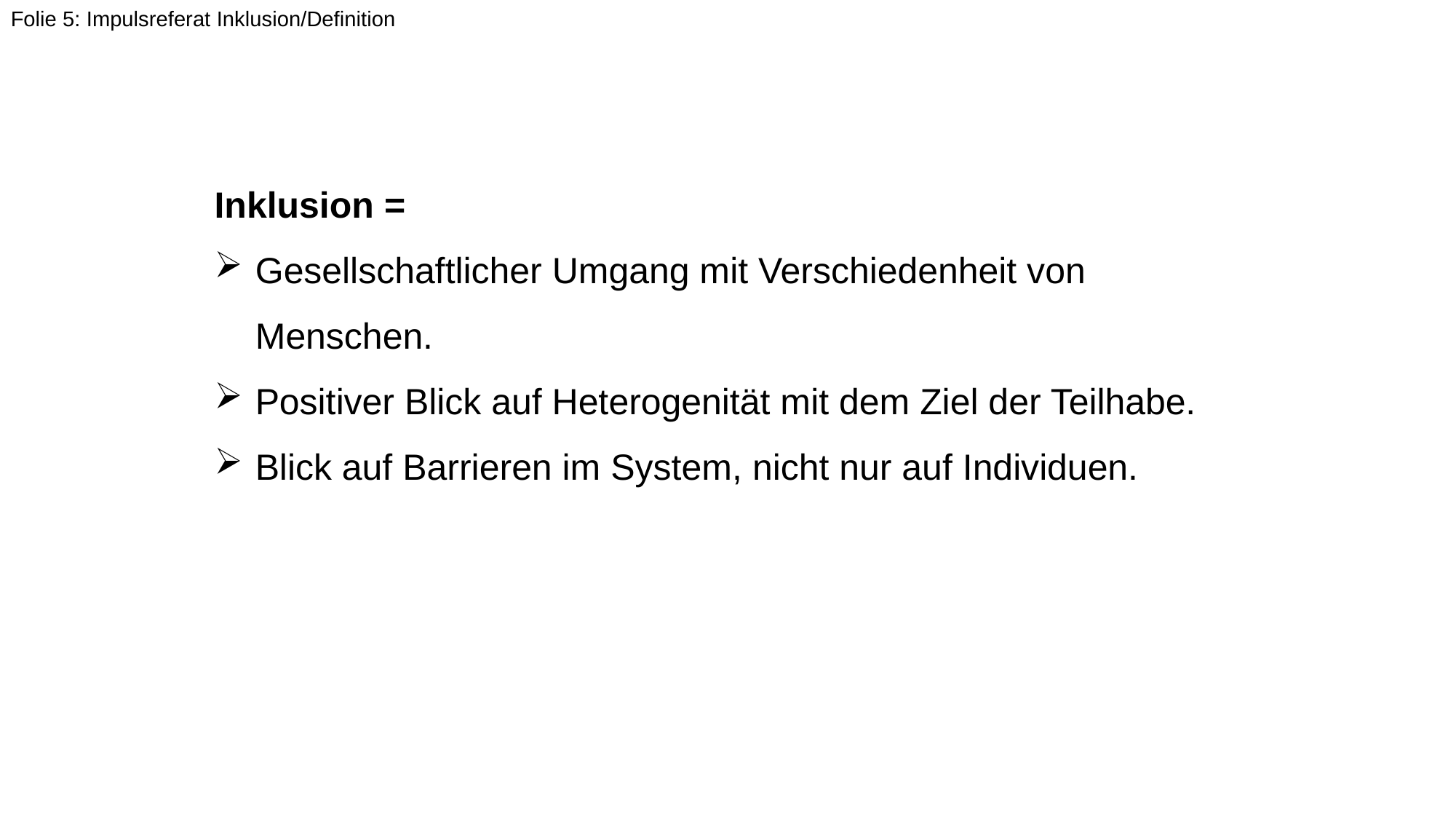

Folie 5: Impulsreferat Inklusion/Definition
Inklusion =
Gesellschaftlicher Umgang mit Verschiedenheit von Menschen.
Positiver Blick auf Heterogenität mit dem Ziel der Teilhabe.
Blick auf Barrieren im System, nicht nur auf Individuen.